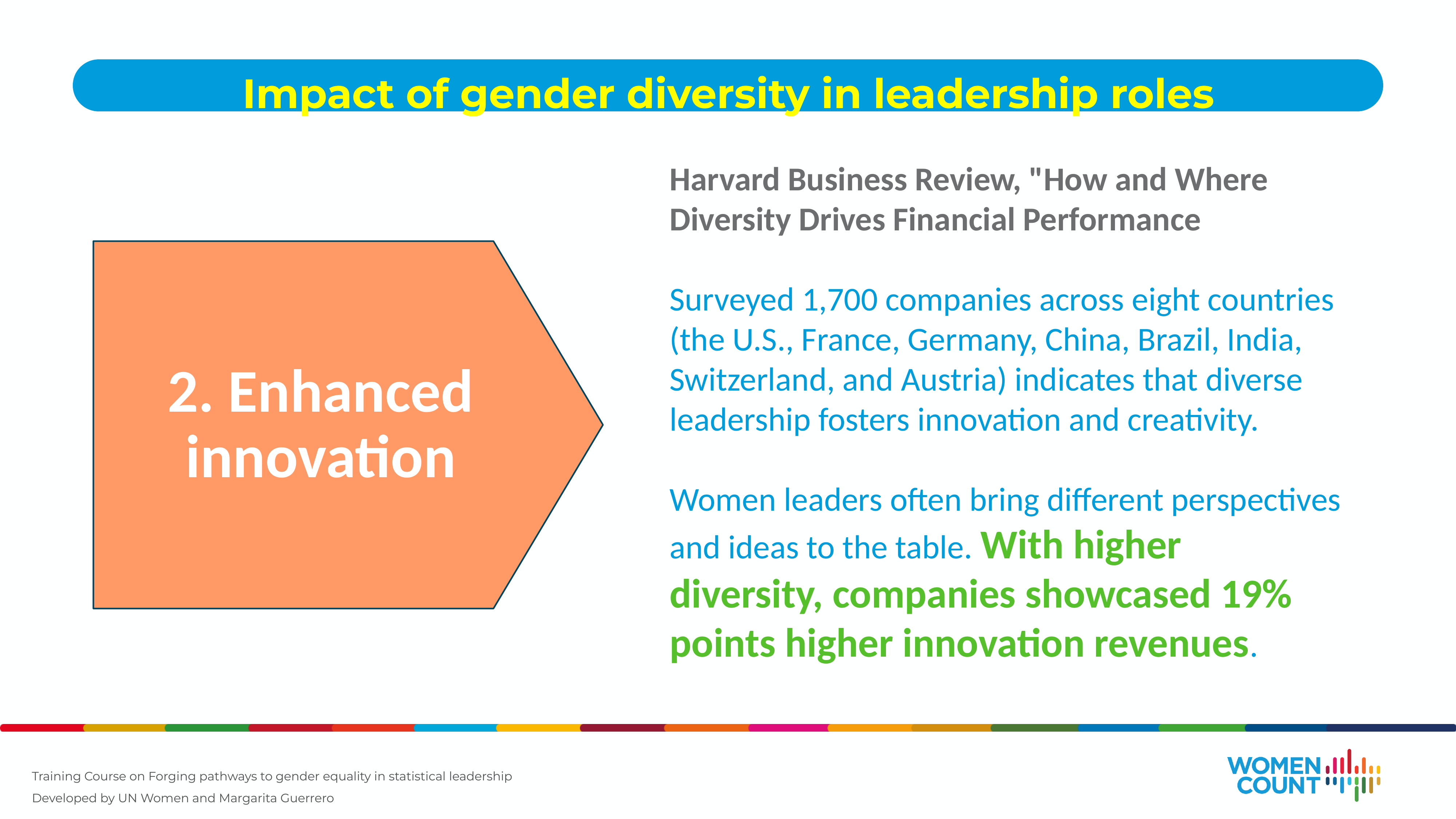

Impact of gender diversity in leadership roles
Harvard Business Review, "How and Where Diversity Drives Financial Performance

Surveyed 1,700 companies across eight countries (the U.S., France, Germany, China, Brazil, India, Switzerland, and Austria) indicates that diverse leadership fosters innovation and creativity.

Women leaders often bring different perspectives and ideas to the table. With higher diversity, companies showcased 19% points higher innovation revenues.
2. Enhanced innovation
Training Course on Forging pathways to gender equality in statistical leadership
Developed by UN Women and Margarita Guerrero